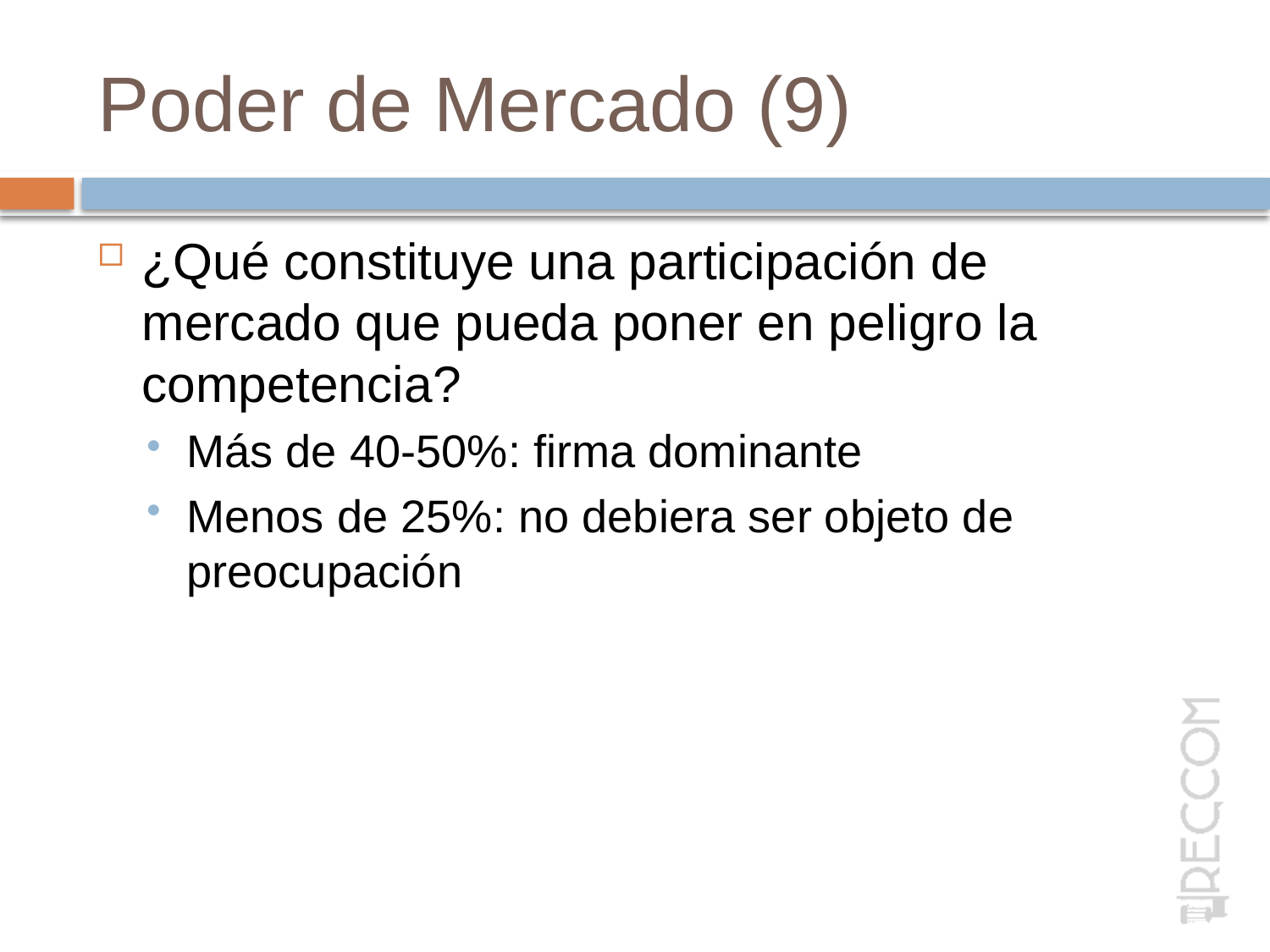

# Poder de Mercado (9)
¿Qué constituye una participación de mercado que pueda poner en peligro la competencia?
Más de 40-50%: firma dominante
Menos de 25%: no debiera ser objeto de preocupación